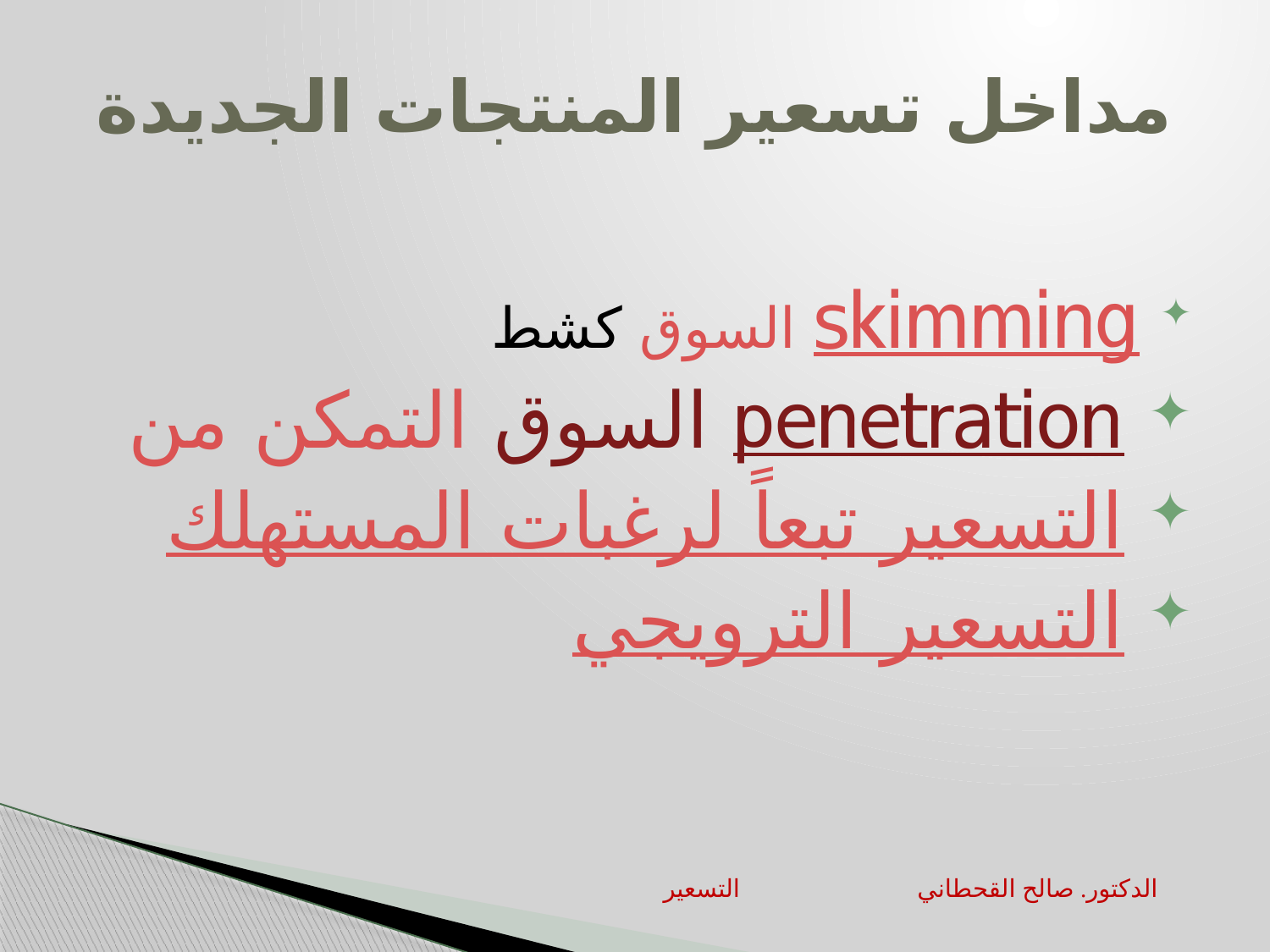

# مداخل تسعير المنتجات الجديدة
 كشط السوق skimming
 التمكن من السوق penetration
 التسعير تبعاً لرغبات المستهلك
 التسعير الترويجي
التسعير		الدكتور. صالح القحطاني